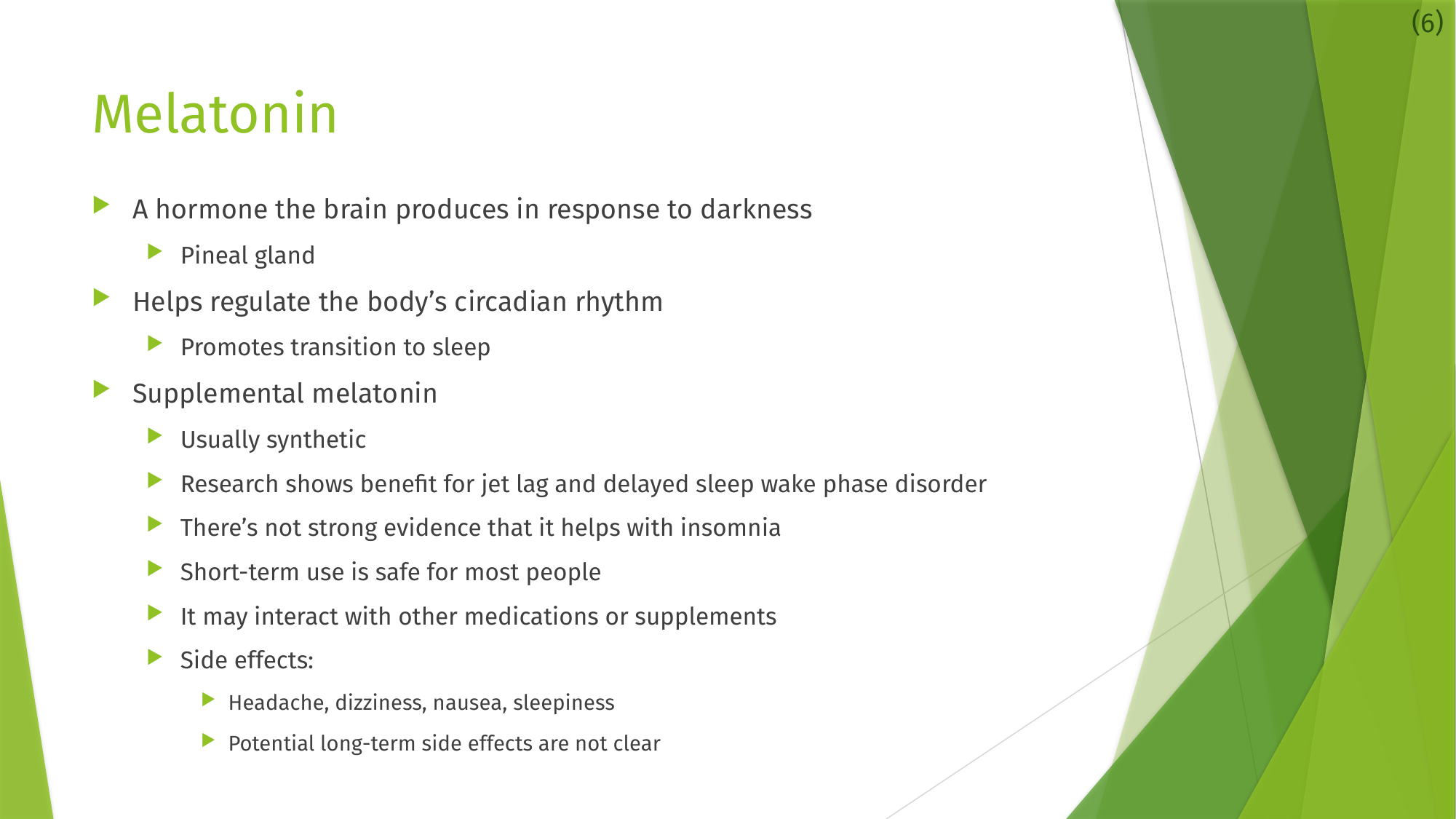

(6)
# Melatonin
A hormone the brain produces in response to darkness
Pineal gland
Helps regulate the body’s circadian rhythm
Promotes transition to sleep
Supplemental melatonin
Usually synthetic
Research shows benefit for jet lag and delayed sleep wake phase disorder
There’s not strong evidence that it helps with insomnia
Short-term use is safe for most people
It may interact with other medications or supplements
Side effects:
Headache, dizziness, nausea, sleepiness
Potential long-term side effects are not clear